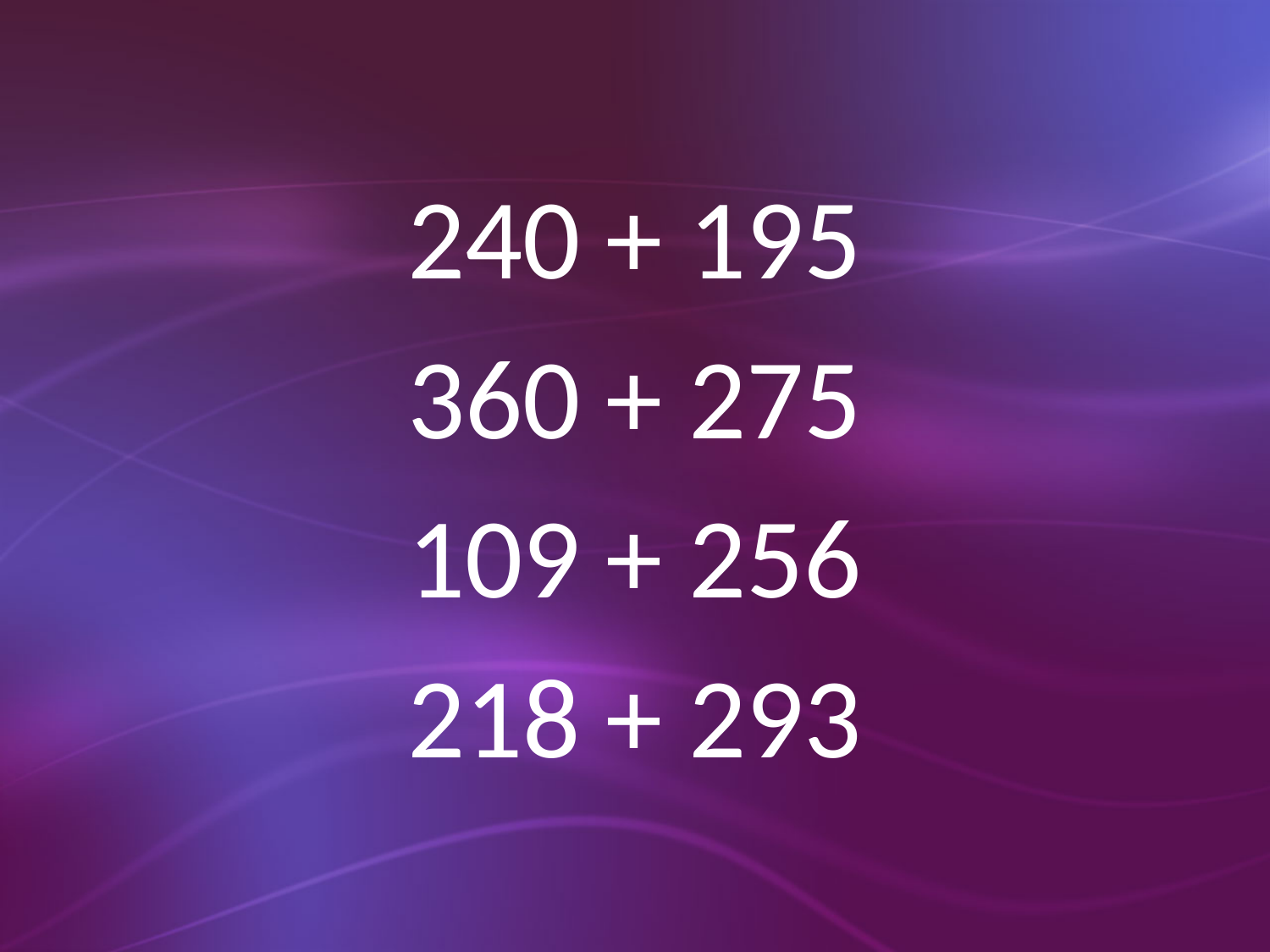

240 + 195
360 + 275
109 + 256
218 + 293